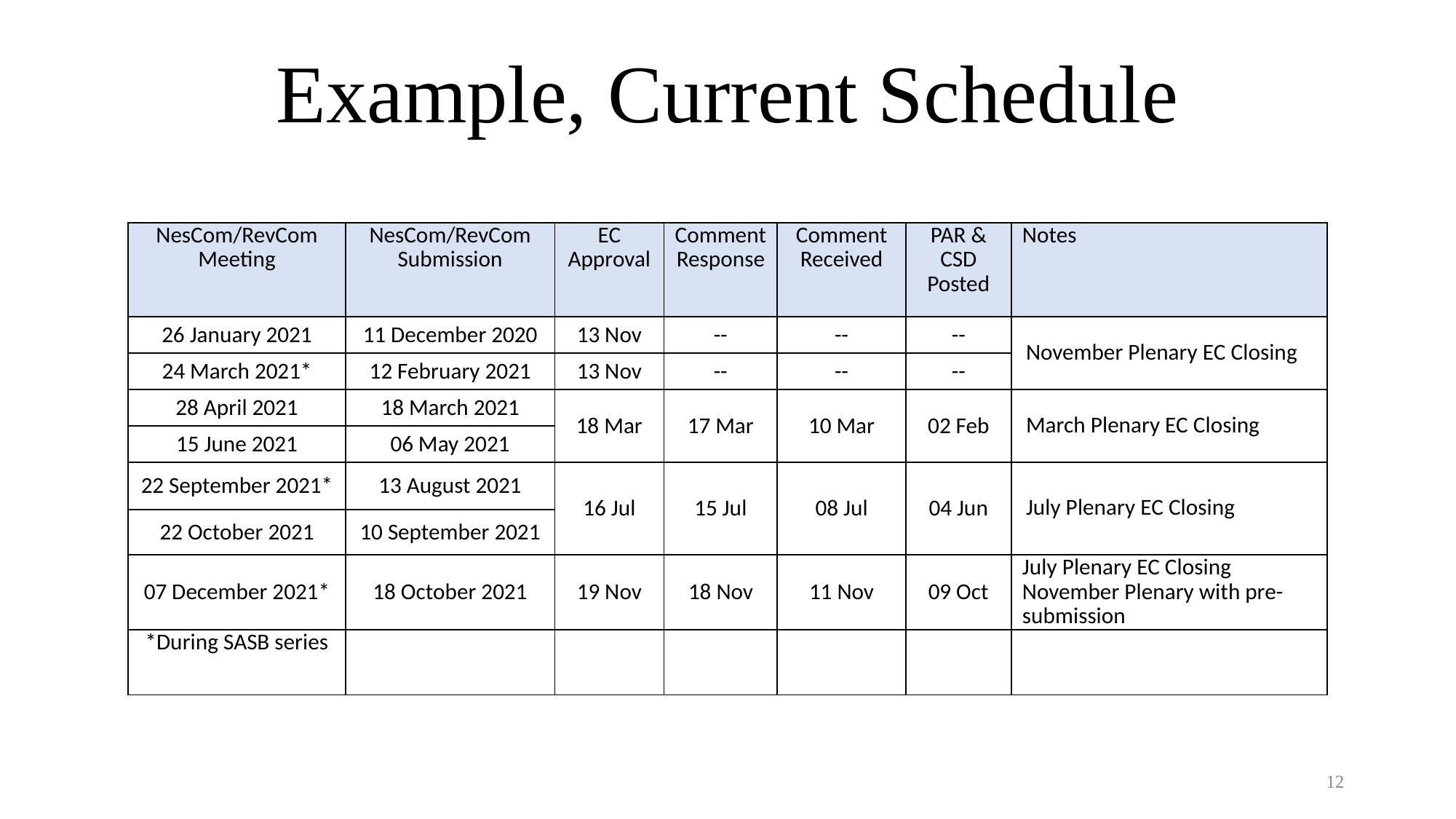

# Example, Current Schedule
| NesCom/RevCom Meeting | NesCom/RevCom Submission | EC Approval | Comment Response | Comment Received | PAR & CSD Posted | Notes |
| --- | --- | --- | --- | --- | --- | --- |
| 26 January 2021 | 11 December 2020 | 13 Nov | -- | -- | -- | November Plenary EC Closing |
| 24 March 2021\* | 12 February 2021 | 13 Nov | -- | -- | -- |  |
| 28 April 2021 | 18 March 2021 | 18 Mar | 17 Mar | 10 Mar | 02 Feb | March Plenary EC Closing |
| 15 June 2021 | 06 May 2021 |  |  |  |  |  |
| 22 September 2021\* | 13 August 2021 | 16 Jul | 15 Jul | 08 Jul | 04 Jun | July Plenary EC Closing |
| 22 October 2021 | 10 September 2021 |  |  |  |  |  |
| 07 December 2021\* | 18 October 2021 | 19 Nov | 18 Nov | 11 Nov | 09 Oct | July Plenary EC Closing November Plenary with pre-submission |
| \*During SASB series |  |  |  |  |  |  |
12